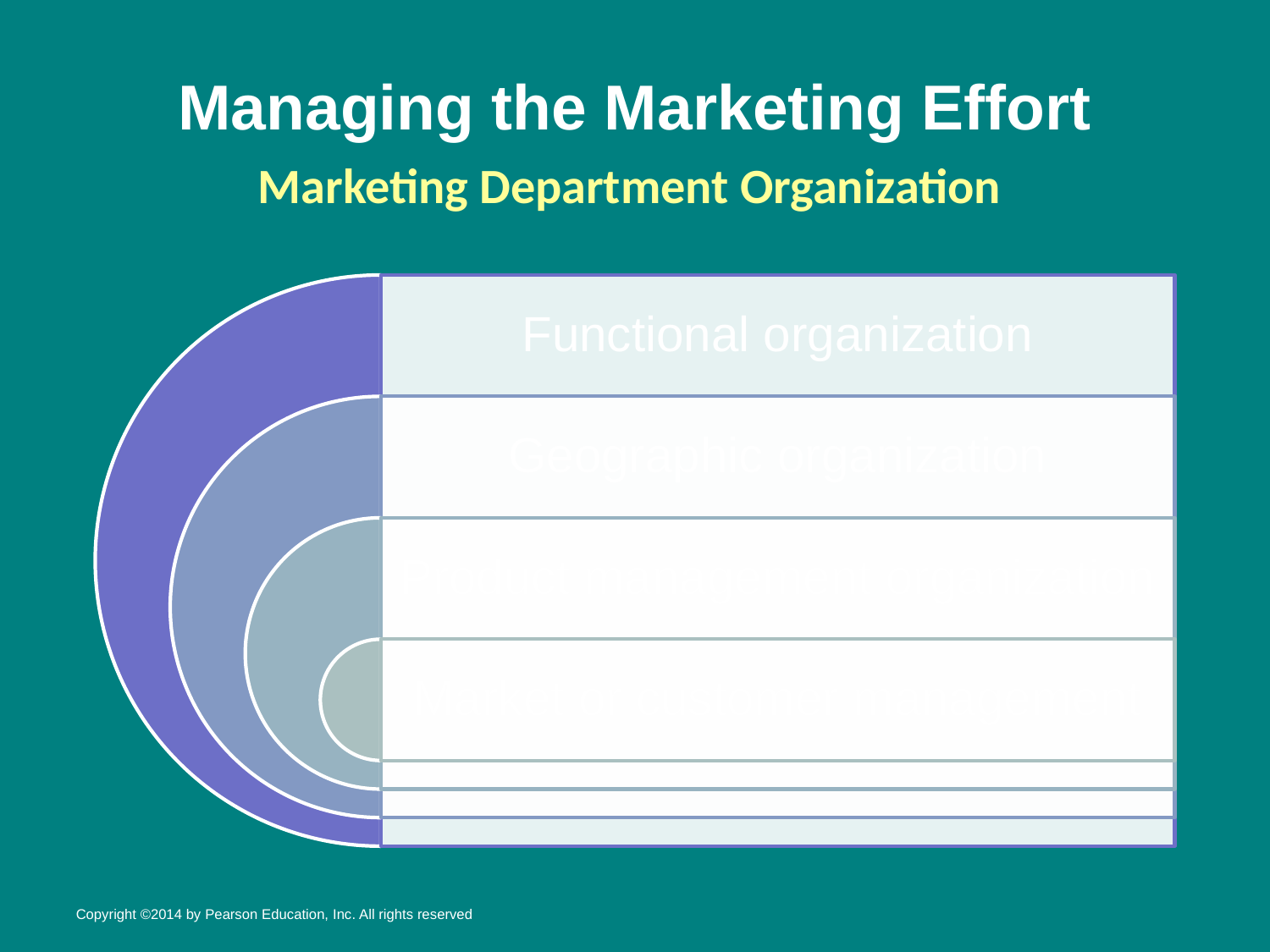

# Managing the Marketing Effort
Marketing Department Organization

Functional organization
Geographic organization
Product management organization
Market or customer management
Copyright ©2014 by Pearson Education, Inc. All rights reserved